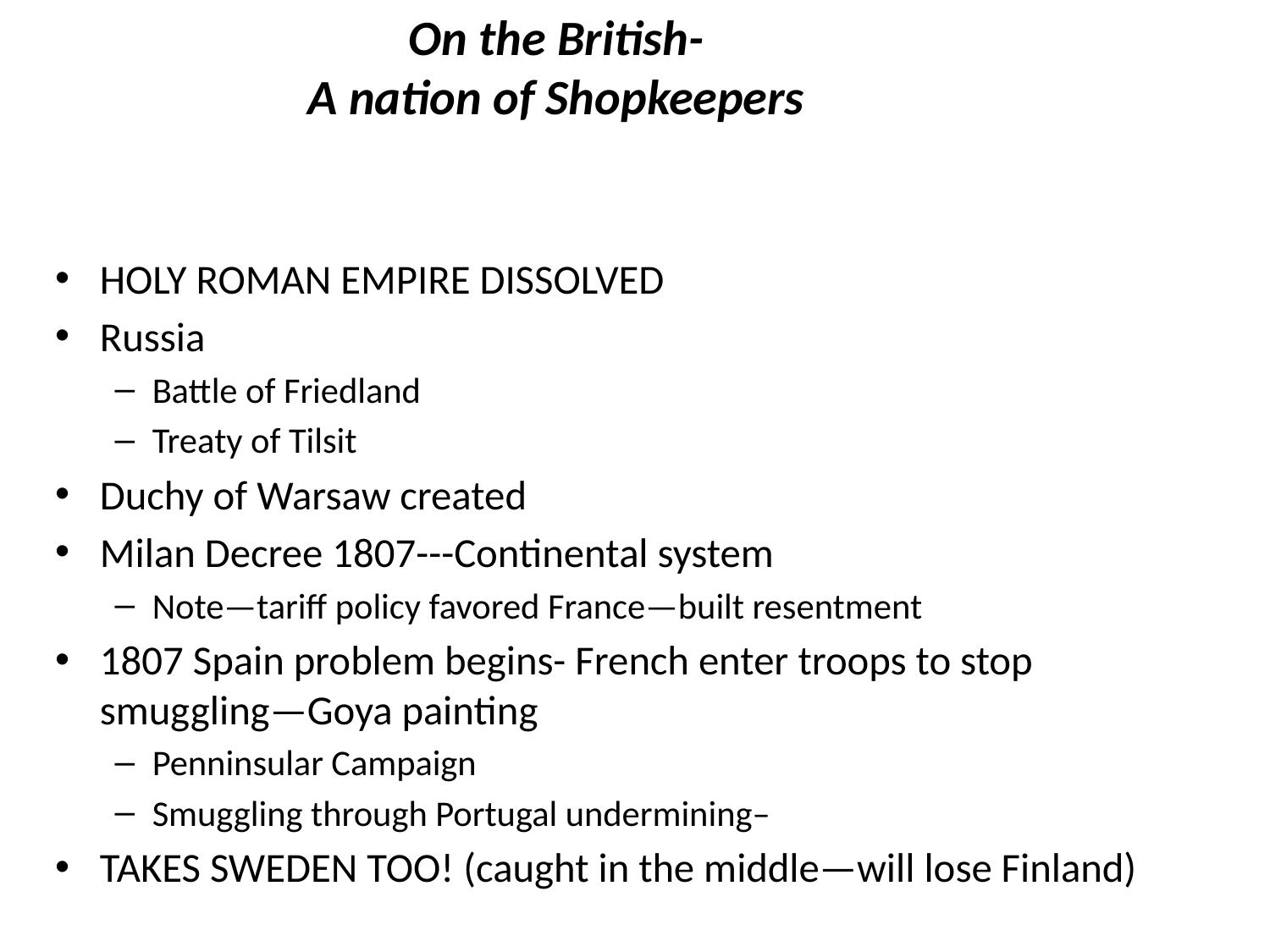

On the British-
A nation of Shopkeepers

HOLY ROMAN EMPIRE DISSOLVED
Russia
Battle of Friedland
Treaty of Tilsit
Duchy of Warsaw created
Milan Decree 1807---Continental system
Note—tariff policy favored France—built resentment
1807 Spain problem begins- French enter troops to stop smuggling—Goya painting
Penninsular Campaign
Smuggling through Portugal undermining–
TAKES SWEDEN TOO! (caught in the middle—will lose Finland)